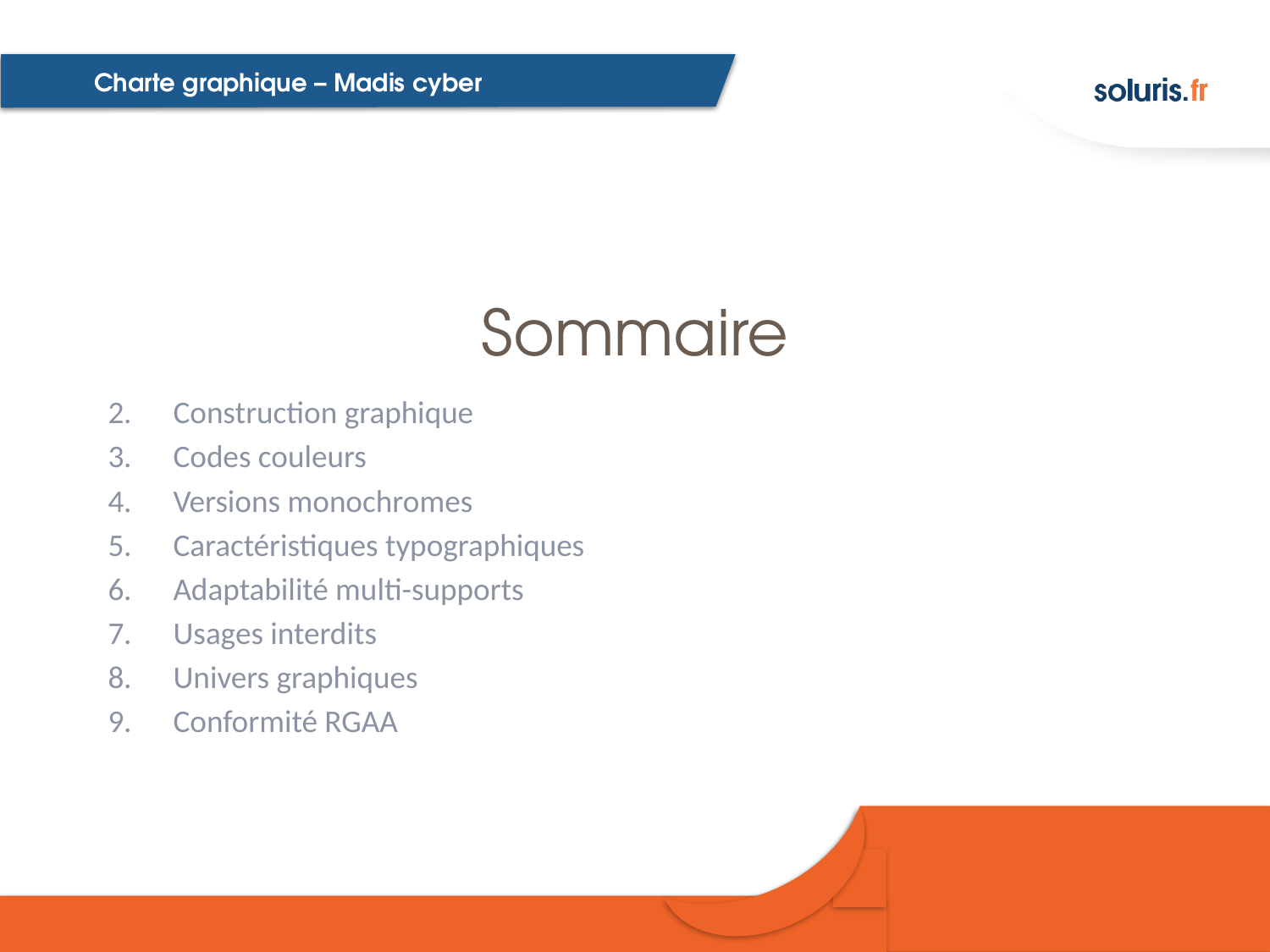

# Sommaire
Construction graphique
Codes couleurs
Versions monochromes
Caractéristiques typographiques
Adaptabilité multi-supports
Usages interdits
Univers graphiques
Conformité RGAA